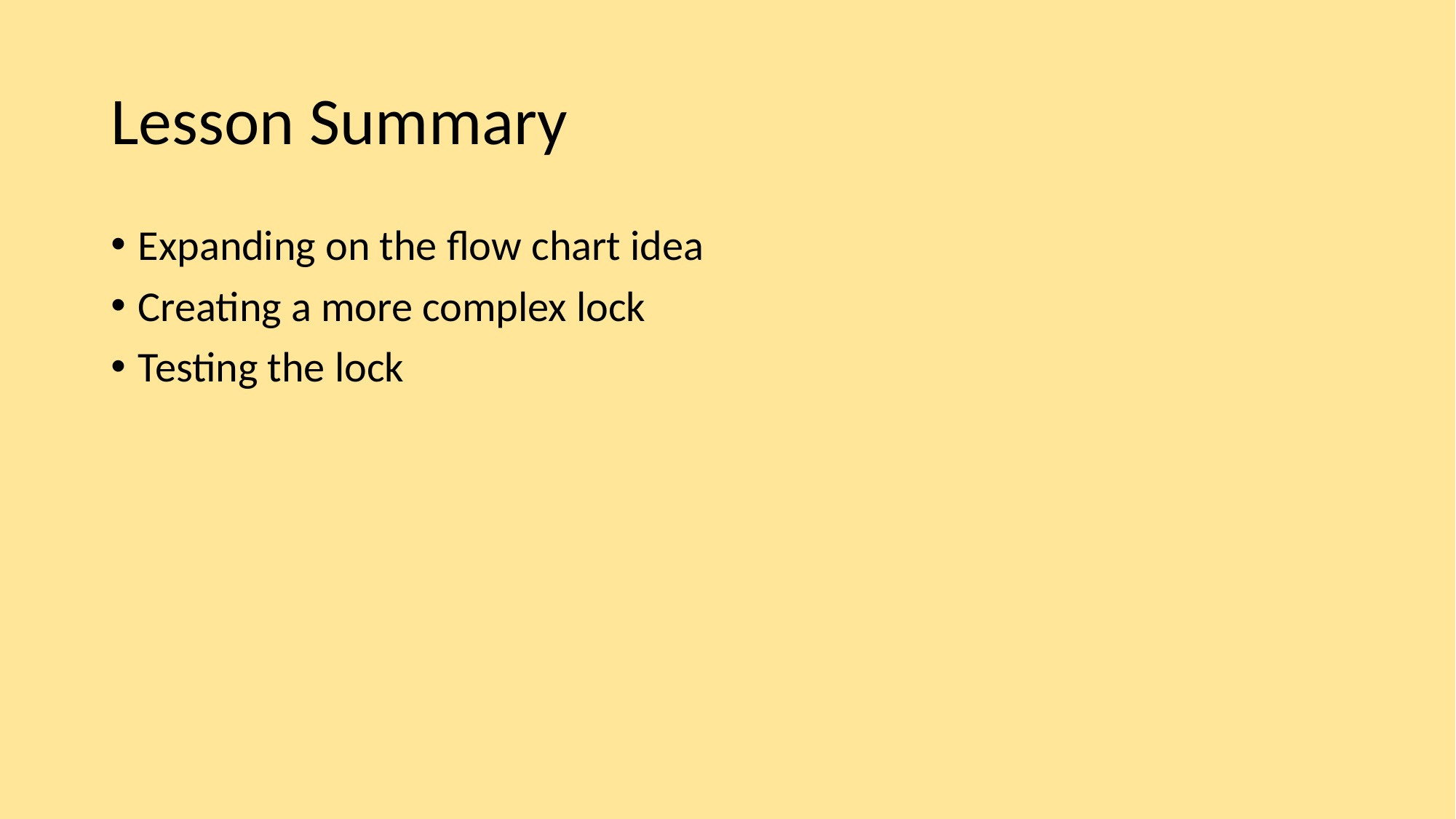

# Lesson Summary
Expanding on the flow chart idea
Creating a more complex lock
Testing the lock